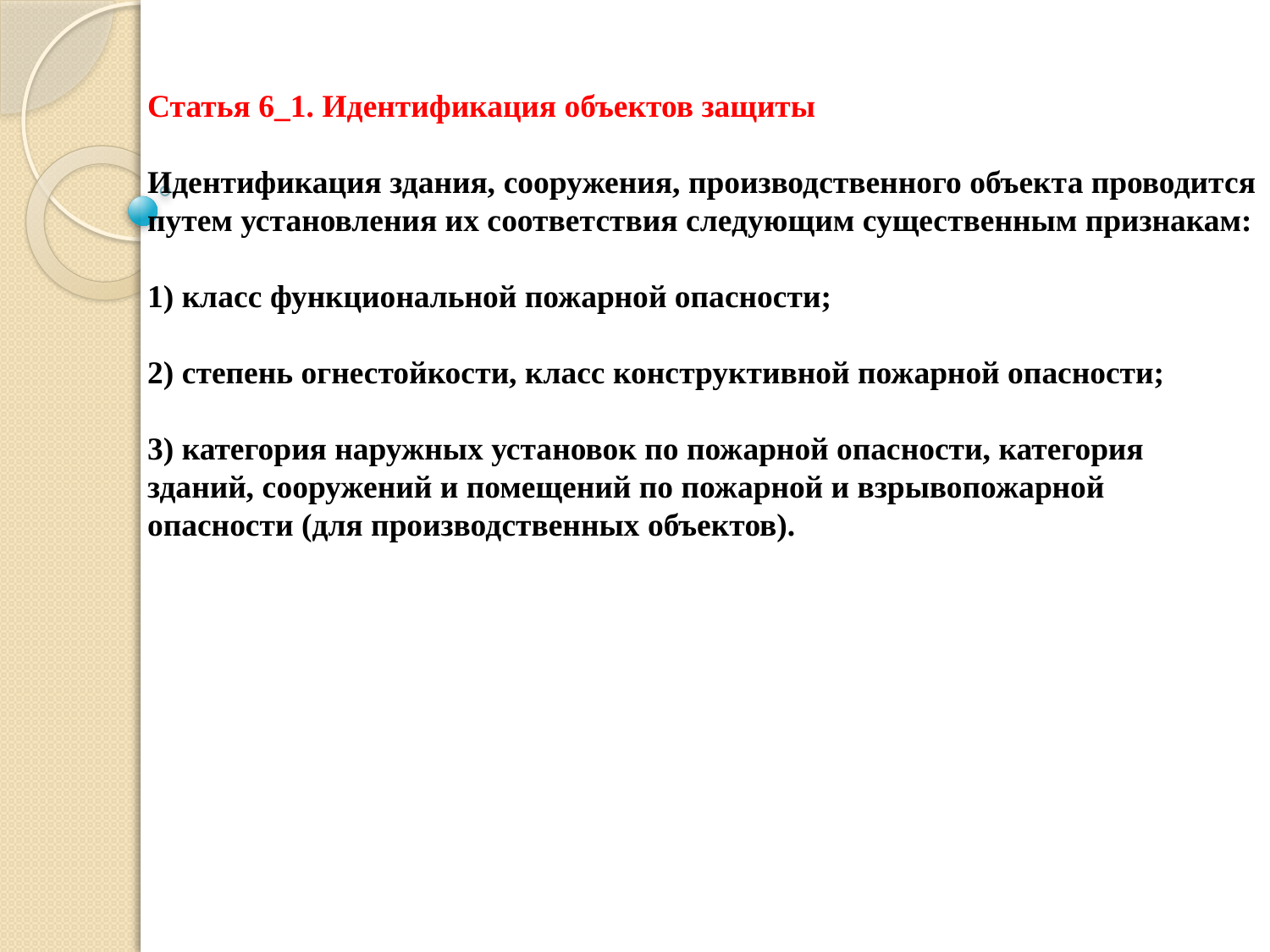

Статья 6_1. Идентификация объектов защиты
Идентификация здания, сооружения, производственного объекта проводится путем установления их соответствия следующим существенным признакам:
1) класс функциональной пожарной опасности;
2) степень огнестойкости, класс конструктивной пожарной опасности;
3) категория наружных установок по пожарной опасности, категория зданий, сооружений и помещений по пожарной и взрывопожарной опасности (для производственных объектов).